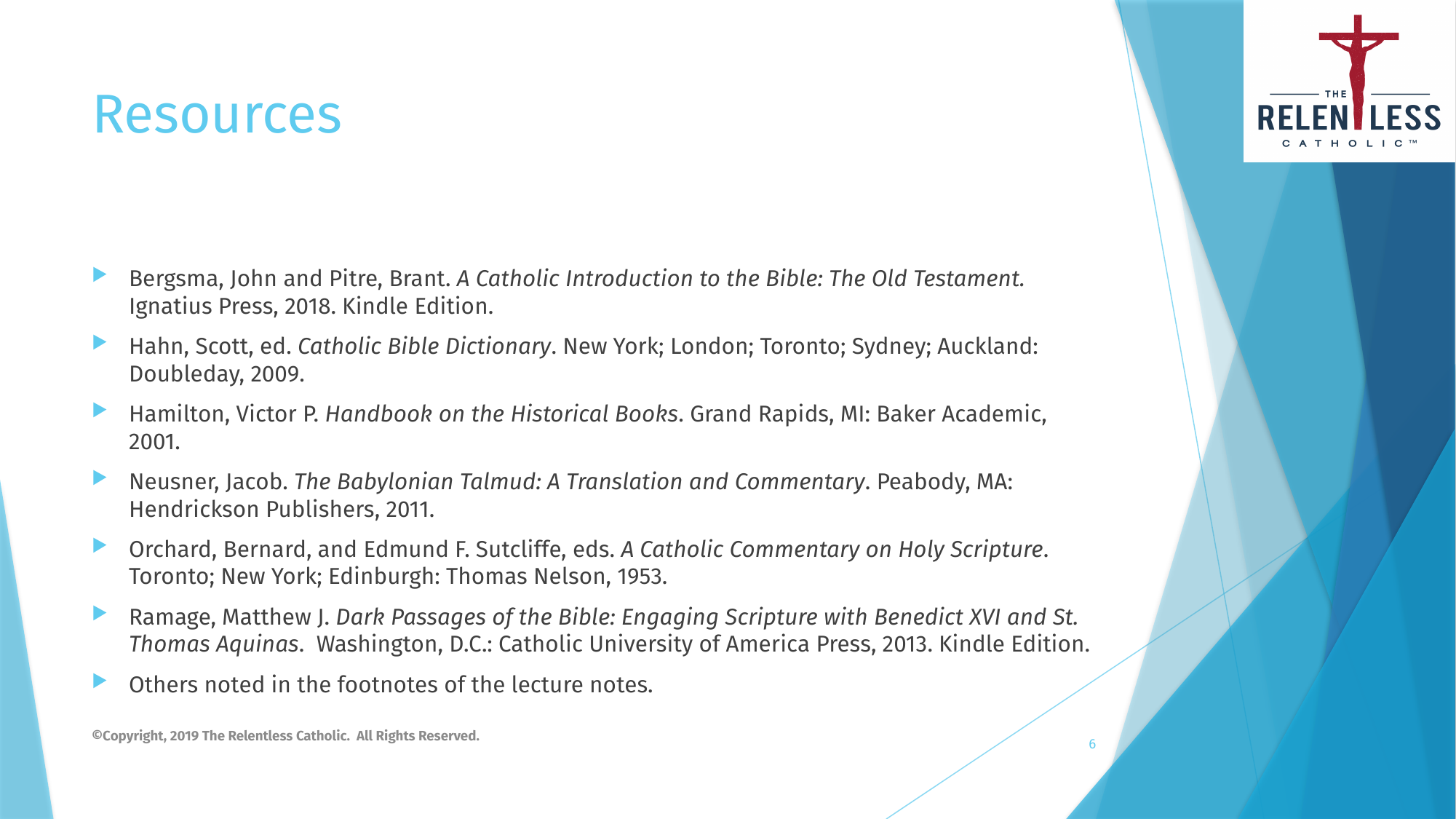

# Resources
Bergsma, John and Pitre, Brant. A Catholic Introduction to the Bible: The Old Testament.  Ignatius Press, 2018. Kindle Edition.
Hahn, Scott, ed. Catholic Bible Dictionary. New York; London; Toronto; Sydney; Auckland: Doubleday, 2009.
Hamilton, Victor P. Handbook on the Historical Books. Grand Rapids, MI: Baker Academic, 2001.
Neusner, Jacob. The Babylonian Talmud: A Translation and Commentary. Peabody, MA: Hendrickson Publishers, 2011.
Orchard, Bernard, and Edmund F. Sutcliffe, eds. A Catholic Commentary on Holy Scripture. Toronto; New York; Edinburgh: Thomas Nelson, 1953.
Ramage, Matthew J. Dark Passages of the Bible: Engaging Scripture with Benedict XVI and St. Thomas Aquinas.  Washington, D.C.: Catholic University of America Press, 2013. Kindle Edition.
Others noted in the footnotes of the lecture notes.

©Copyright, 2019 The Relentless Catholic.  All Rights Reserved.

6